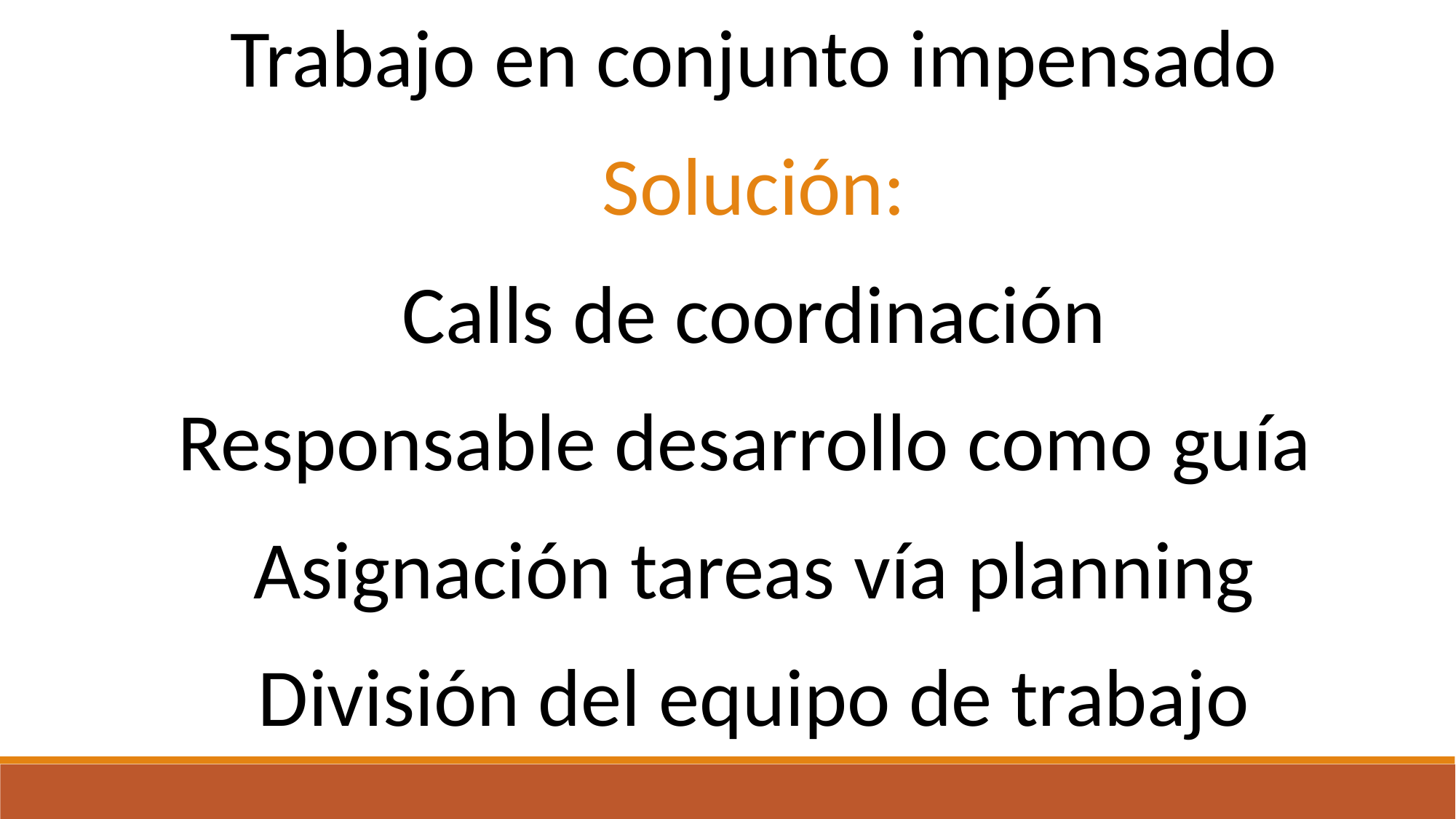

Trabajo en conjunto impensado
Solución:
Calls de coordinación
Responsable desarrollo como guía
Asignación tareas vía planning
División del equipo de trabajo